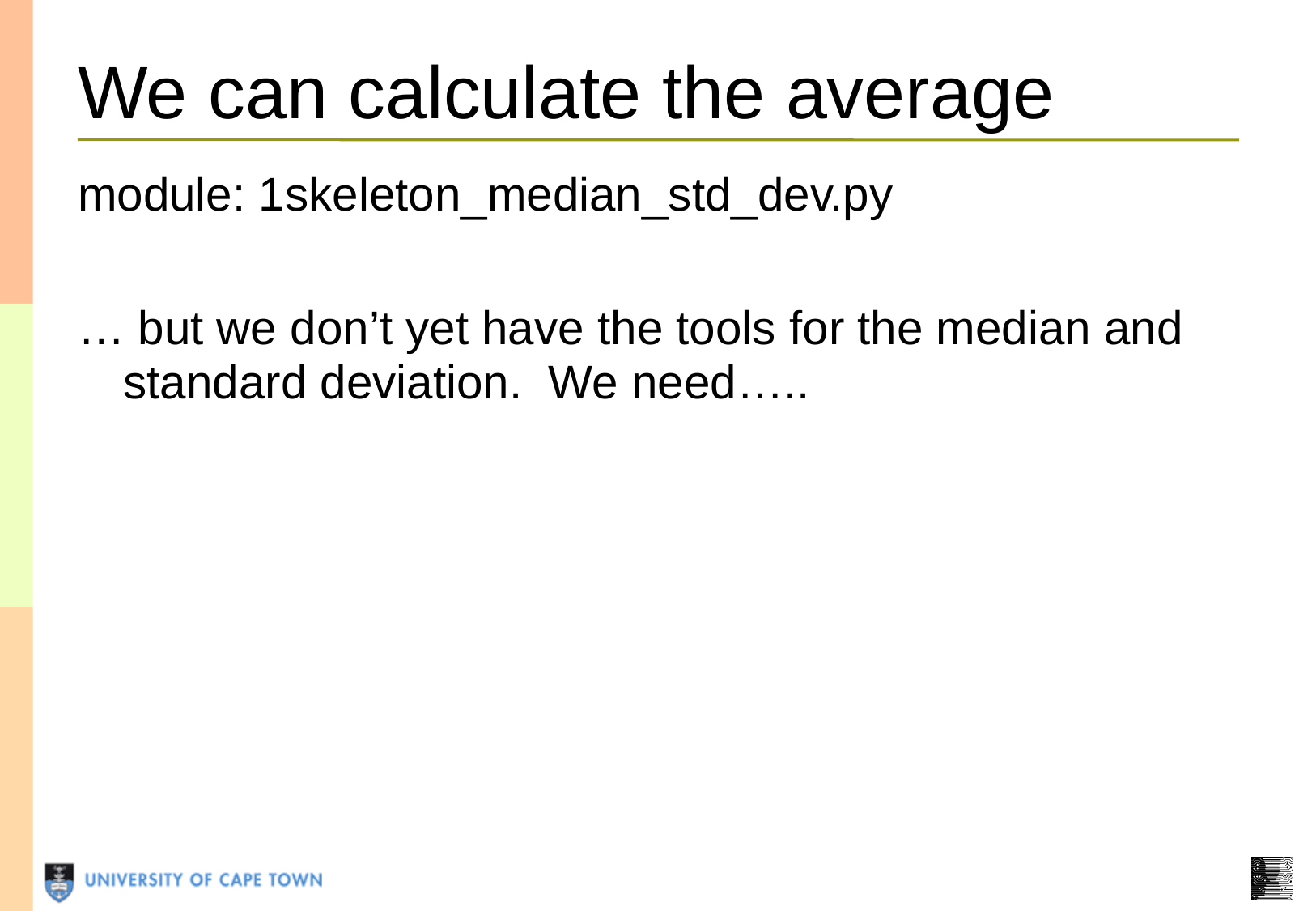

# We can calculate the average
module: 1skeleton_median_std_dev.py

… but we don’t yet have the tools for the median and standard deviation.  We need…..